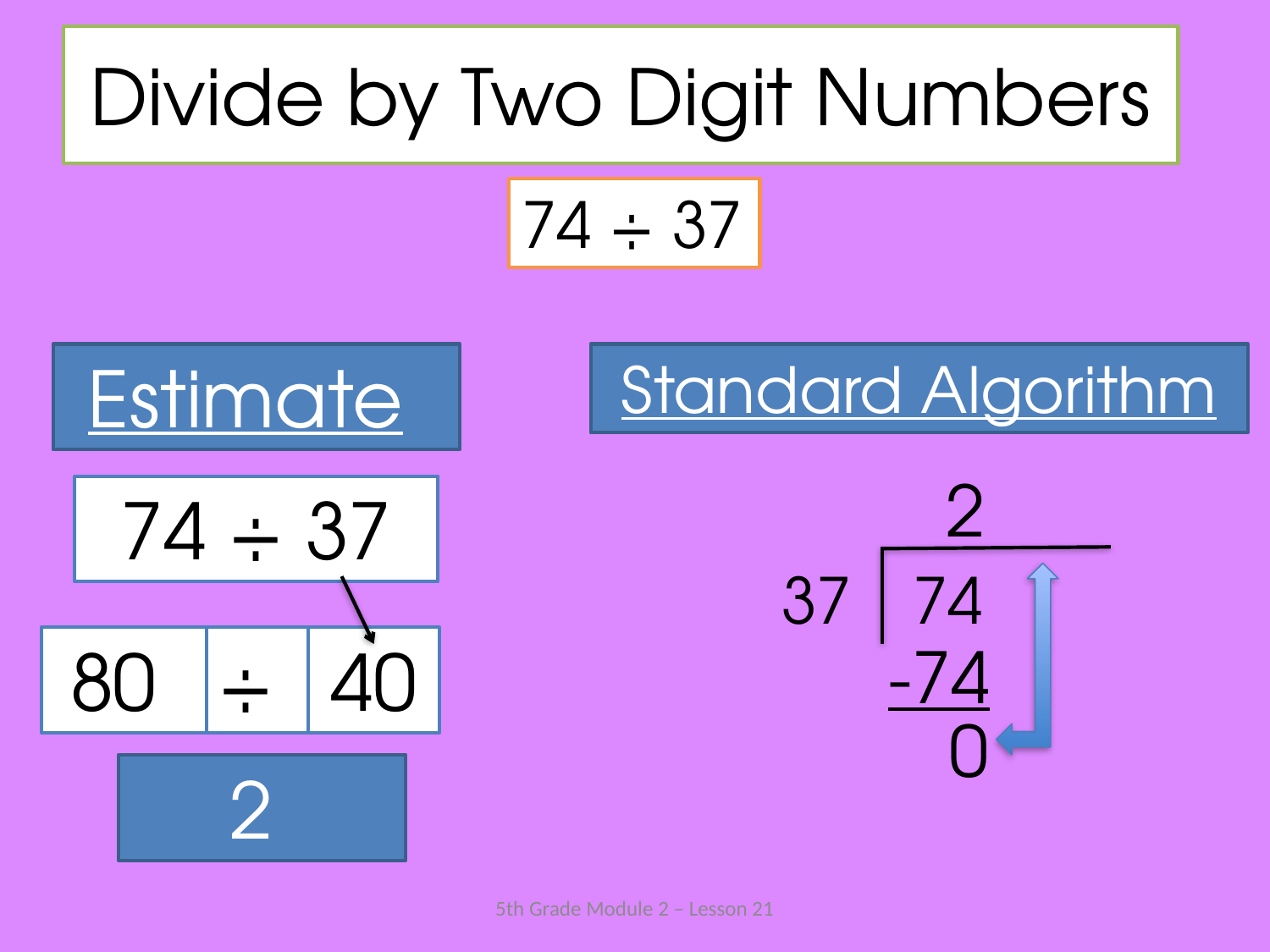

# Divide by Two Digit Numbers
74 ÷ 37
Estimate
Standard Algorithm
2

74 ÷ 37
74
37

40
÷
80
-74
   0
2
5th Grade Module 2 – Lesson 21